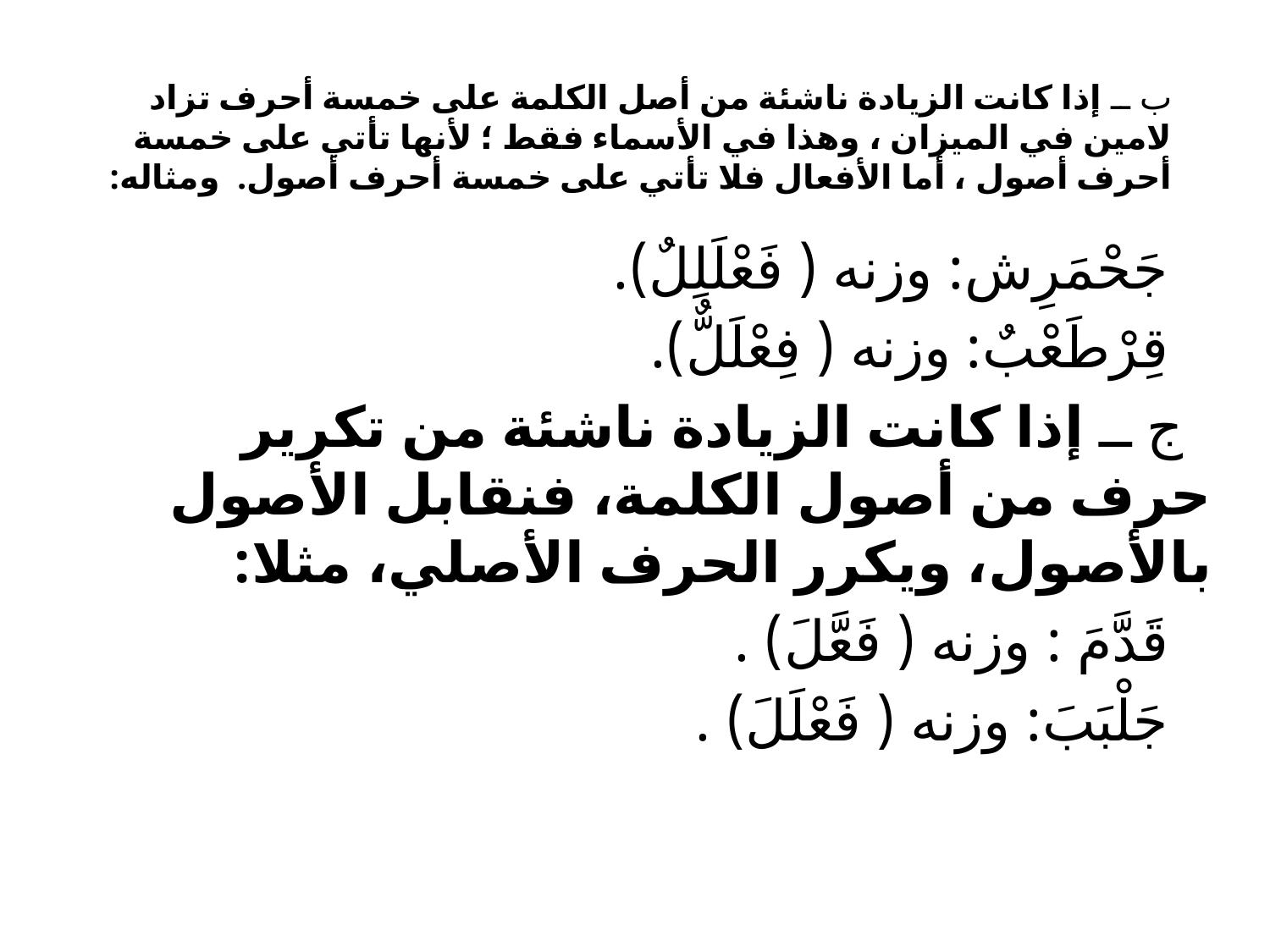

# ب ــ إذا كانت الزيادة ناشئة من أصل الكلمة على خمسة أحرف تزاد لامين في الميزان ، وهذا في الأسماء فقط ؛ لأنها تأتي على خمسة أحرف أصول ، أما الأفعال فلا تأتي على خمسة أحرف أصول.  ومثاله:
   جَحْمَرِش: وزنه ( فَعْلَلِلٌ).
   قِرْطَعْبٌ: وزنه ( فِعْلَلٌّ).
  ج ــ إذا كانت الزيادة ناشئة من تكرير حرف من أصول الكلمة، فنقابل الأصول بالأصول، ويكرر الحرف الأصلي، مثلا:
   قَدَّمَ : وزنه ( فَعَّلَ) .
   جَلْبَبَ: وزنه ( فَعْلَلَ) .